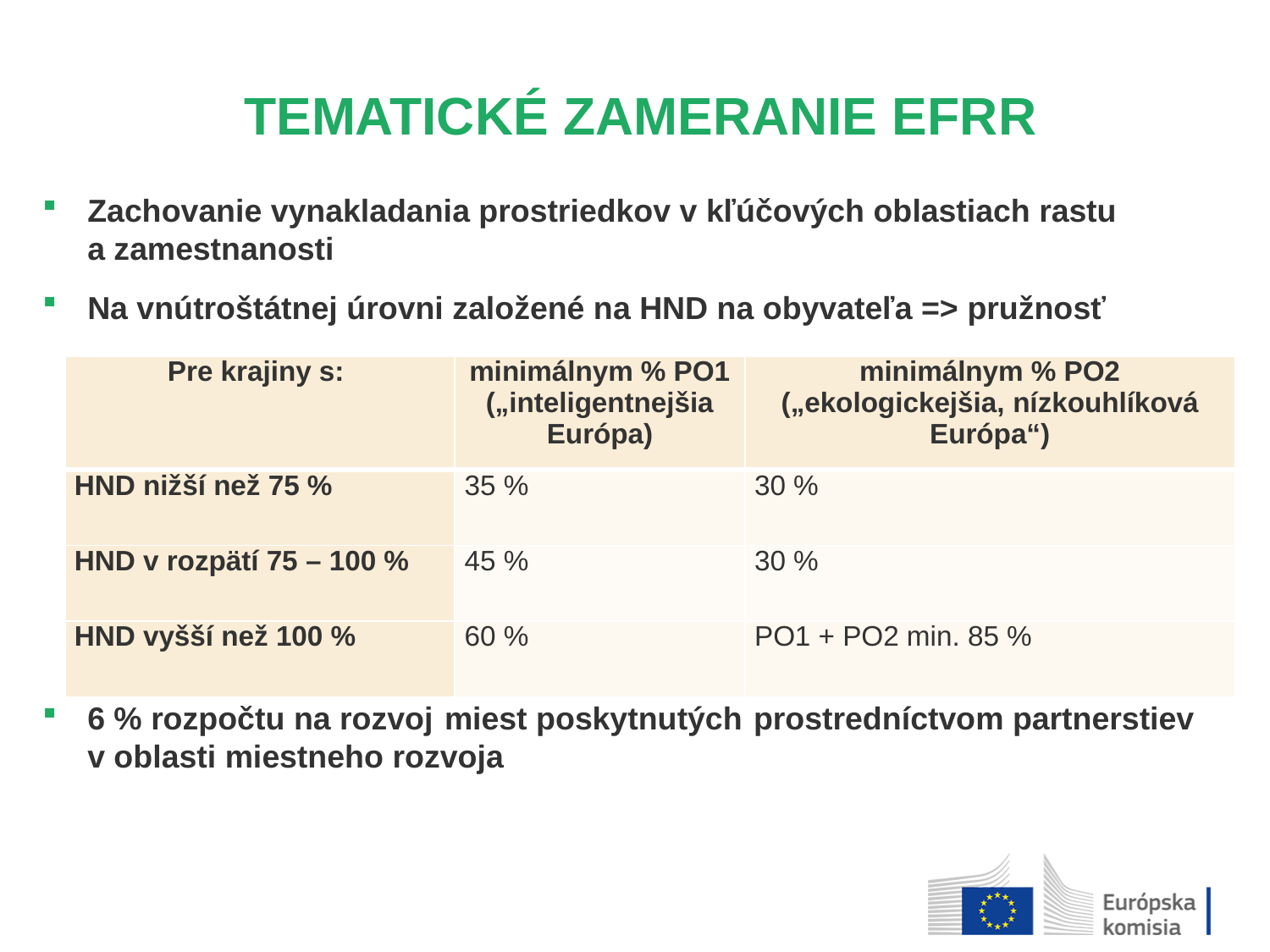

TEMATICKÉ ZAMERANIE EFRR
Zachovanie vynakladania prostriedkov v kľúčových oblastiach rastu a zamestnanosti
Na vnútroštátnej úrovni založené na HND na obyvateľa => pružnosť

6 % rozpočtu na rozvoj miest poskytnutých prostredníctvom partnerstiev v oblasti miestneho rozvoja

| Pre krajiny s: | minimálnym % PO1 („inteligentnejšia Európa) | minimálnym % PO2 („ekologickejšia, nízkouhlíková Európa“) |
| --- | --- | --- |
| HND nižší než 75 % | 35 % | 30 % |
| HND v rozpätí 75 – 100 % | 45 % | 30 % |
| HND vyšší než 100 % | 60 % | PO1 + PO2 min. 85 % |